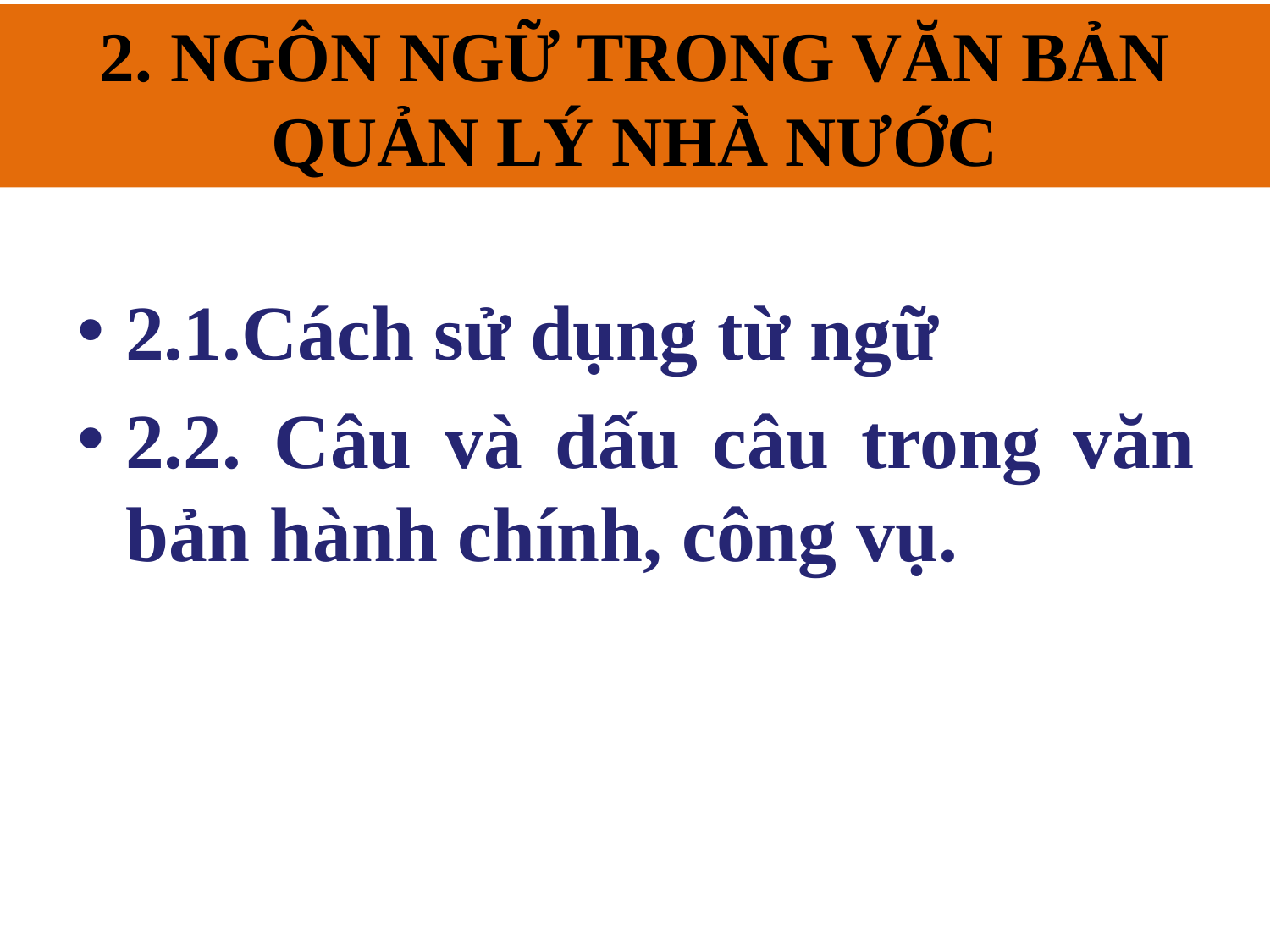

2. NGÔN NGỮ TRONG VĂN BẢN QUẢN LÝ NHÀ NƯỚC
# 2. NGÔN NGỮ TRONG VĂN BẢN QUẢN LÝ NHÀ NƯỚC
2.1.Cách sử dụng từ ngữ
2.2. Câu và dấu câu trong văn bản hành chính, công vụ.